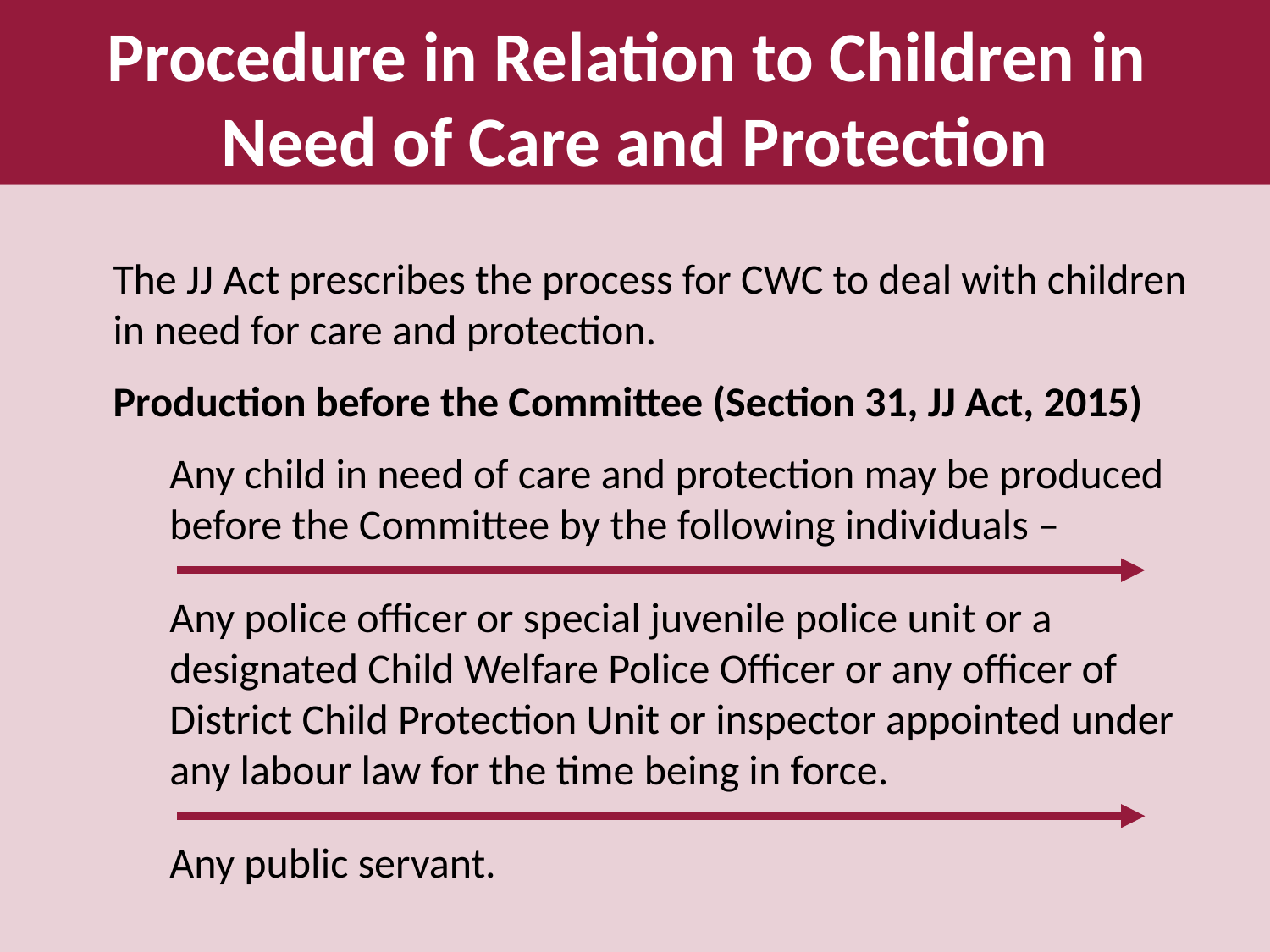

Procedure in Relation to Children in
Need of Care and Protection
The JJ Act prescribes the process for CWC to deal with children in need for care and protection.
Production before the Committee (Section 31, JJ Act, 2015)
Any child in need of care and protection may be produced before the Committee by the following individuals –
Any police officer or special juvenile police unit or a designated Child Welfare Police Officer or any officer of District Child Protection Unit or inspector appointed under any labour law for the time being in force.
Any public servant.